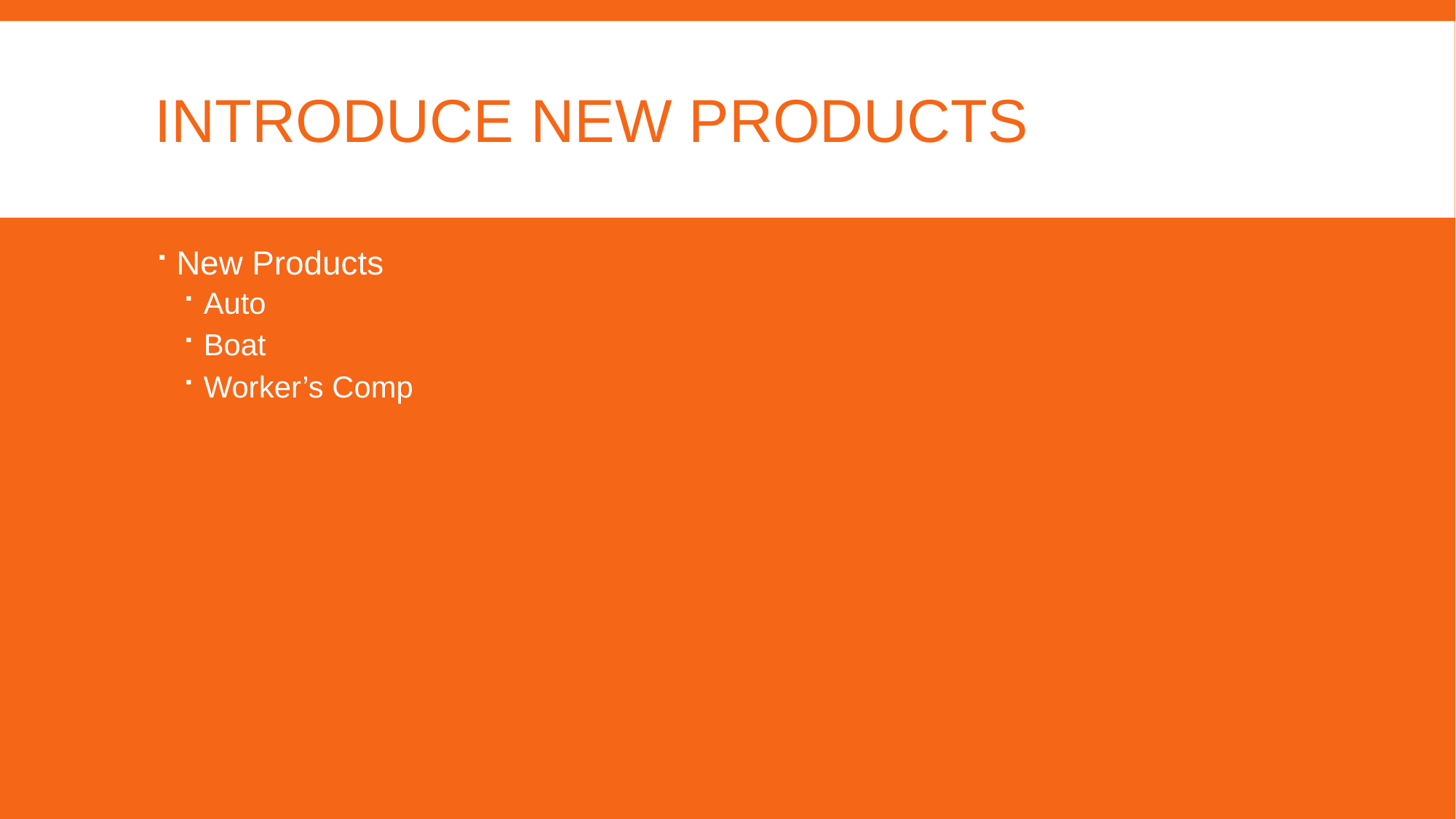

# Introduce New Products
New Products
Auto
Boat
Worker’s Comp